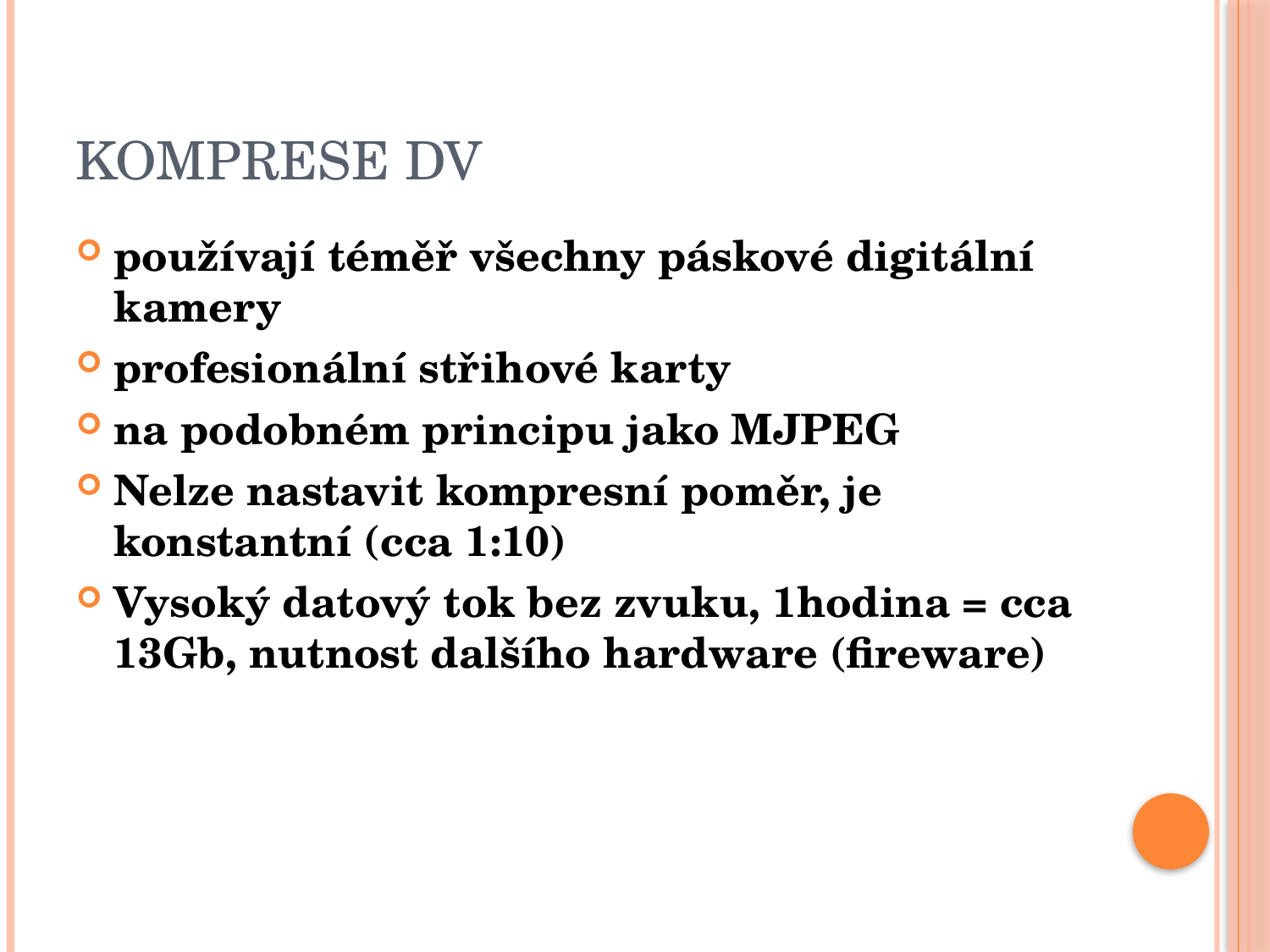

# Komprese DV
používají téměř všechny páskové digitální kamery
profesionální střihové karty
na podobném principu jako MJPEG
Nelze nastavit kompresní poměr, je konstantní (cca 1:10)
Vysoký datový tok bez zvuku, 1hodina = cca 13Gb, nutnost dalšího hardware (fireware)